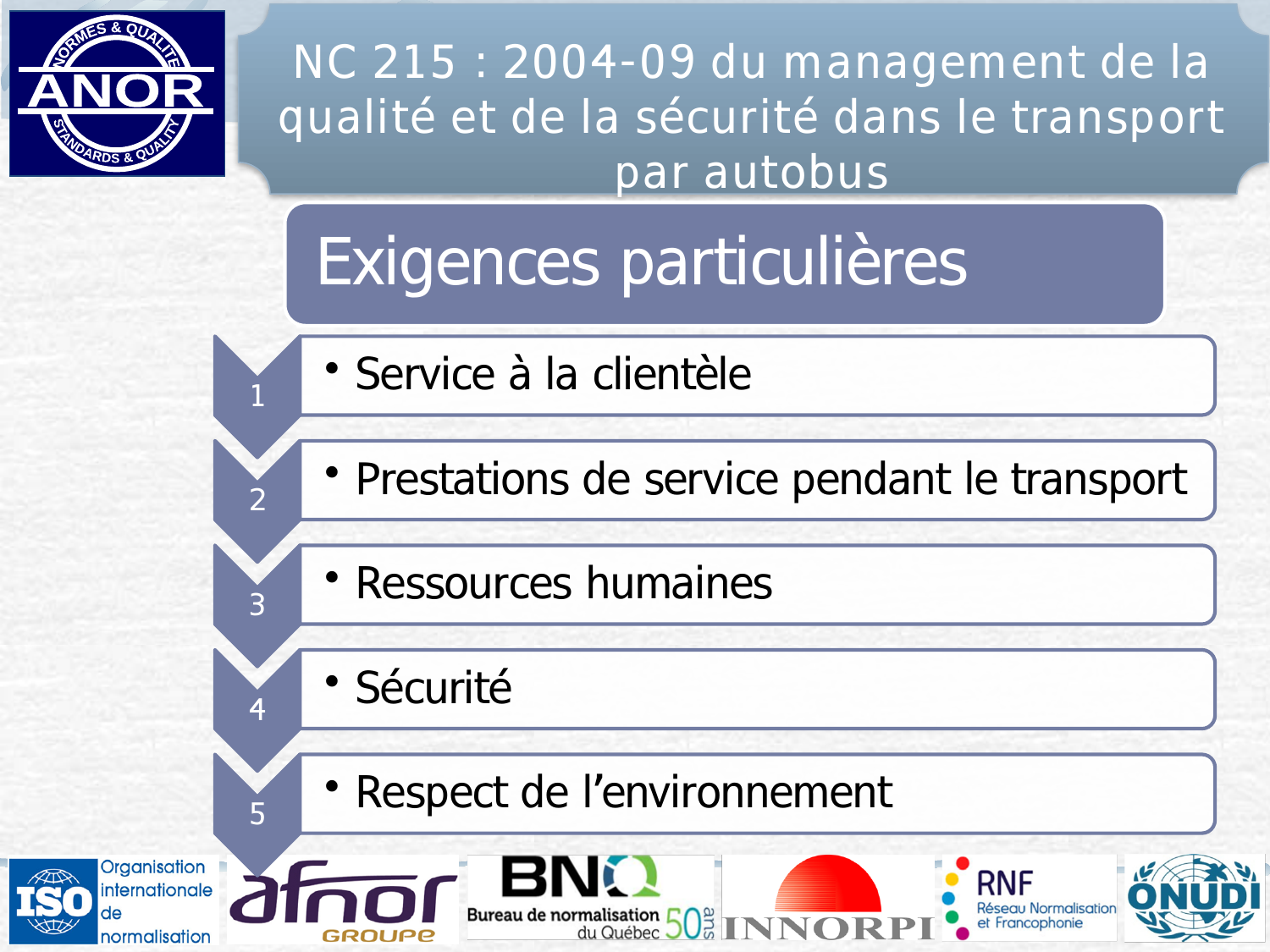

NC 215 : 2004-09 du management de la qualité et de la sécurité dans le transport par autobus
Exigences particulières
1
Service à la clientèle
2
Prestations de service pendant le transport
3
Ressources humaines
4
Sécurité
5
Respect de l’environnement